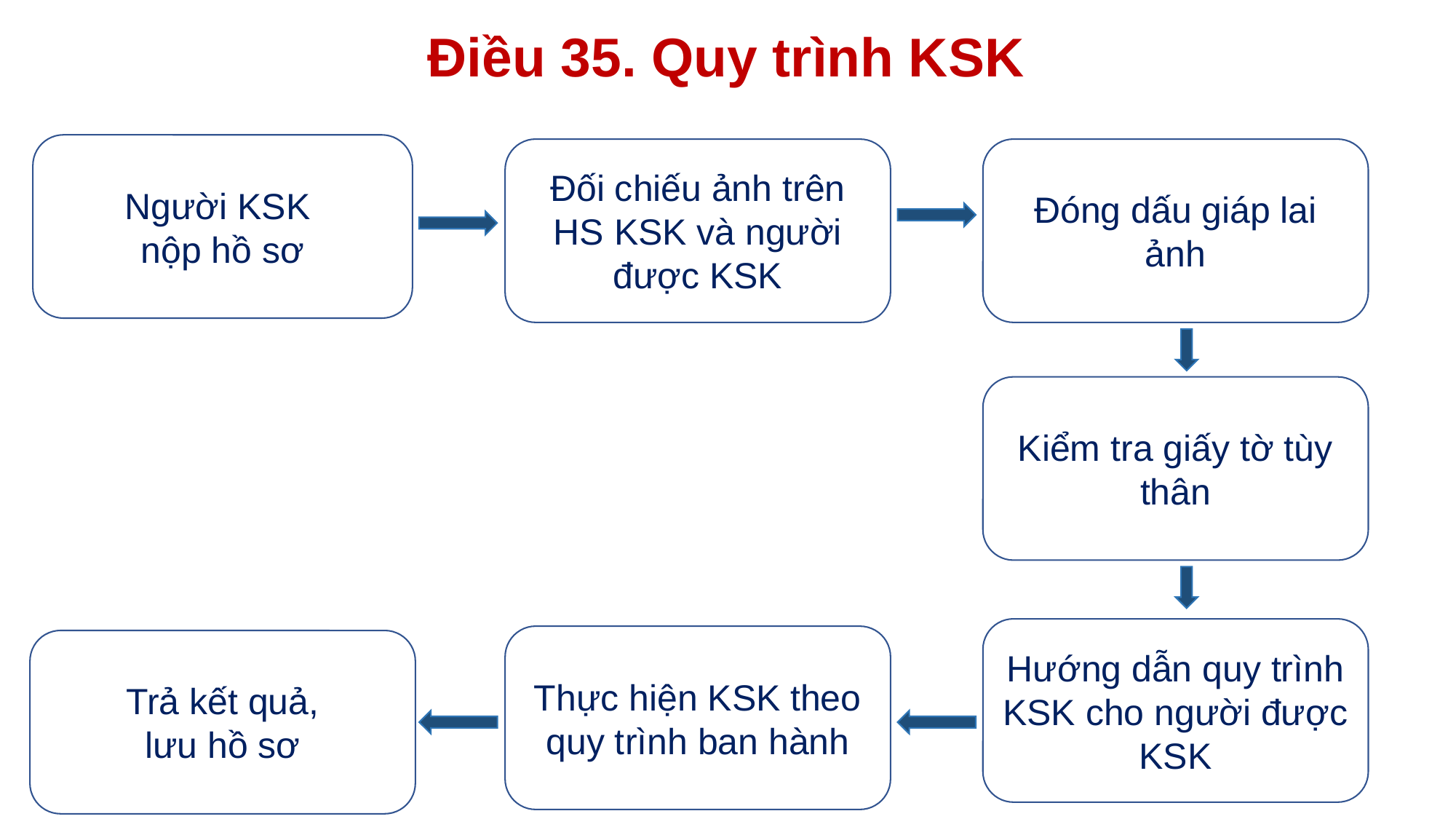

# Điều 35. Quy trình KSK
Người KSK
nộp hồ sơ
Đối chiếu ảnh trên HS KSK và người được KSK
Đóng dấu giáp lai ảnh

Kiểm tra giấy tờ tùy thân

Hướng dẫn quy trình KSK cho người được KSK
Thực hiện KSK theo quy trình ban hành
Trả kết quả,
lưu hồ sơ